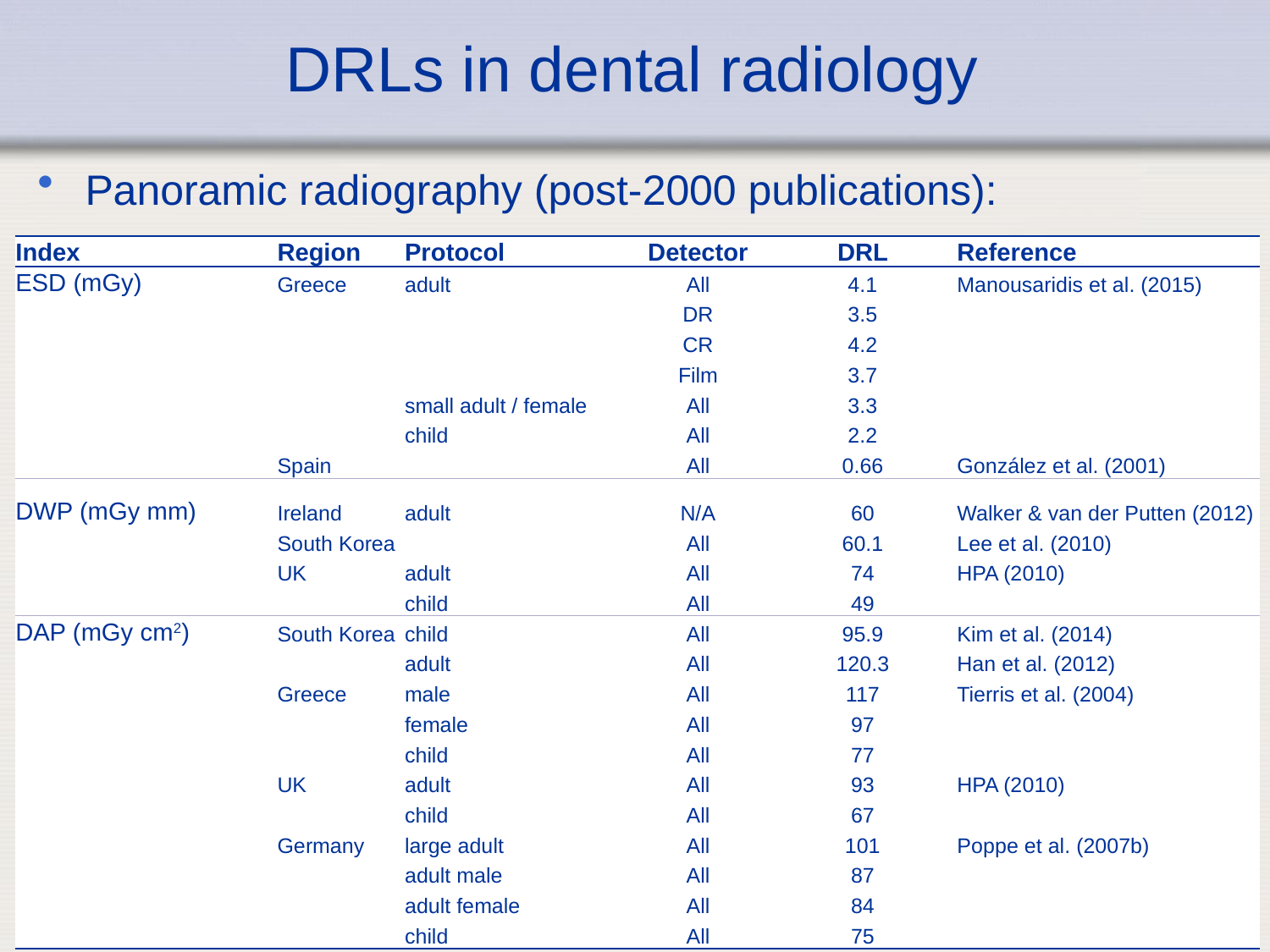

# DRLs in dental radiology
Panoramic radiography (post-2000 publications):

| Index | Region | Protocol | Detector | DRL | Reference |
| --- | --- | --- | --- | --- | --- |
| ESD (mGy) | Greece | adult | All | 4.1 | Manousaridis et al. (2015) |
|  |  |  | DR | 3.5 |  |
|  |  |  | CR | 4.2 |  |
|  |  |  | Film | 3.7 |  |
|  |  | small adult / female | All | 3.3 |  |
|  |  | child | All | 2.2 |  |
|  | Spain |  | All | 0.66 | González et al. (2001) |
| DWP (mGy mm) | Ireland | adult | N/A | 60 | Walker & van der Putten (2012) |
|  | South Korea |  | All | 60.1 | Lee et al. (2010) |
|  | UK | adult | All | 74 | HPA (2010) |
|  |  | child | All | 49 |  |
| DAP (mGy cm2) | South Korea | child | All | 95.9 | Kim et al. (2014) |
|  |  | adult | All | 120.3 | Han et al. (2012) |
|  | Greece | male | All | 117 | Tierris et al. (2004) |
|  |  | female | All | 97 |  |
|  |  | child | All | 77 |  |
|  | UK | adult | All | 93 | HPA (2010) |
|  |  | child | All | 67 |  |
|  | Germany | large adult | All | 101 | Poppe et al. (2007b) |
|  |  | adult male | All | 87 |  |
|  |  | adult female | All | 84 |  |
|  |  | child | All | 75 |  |
41
Radiation Protection in Dental Radiology              L11 Optimization of Protection of Patients in Dental Radiology